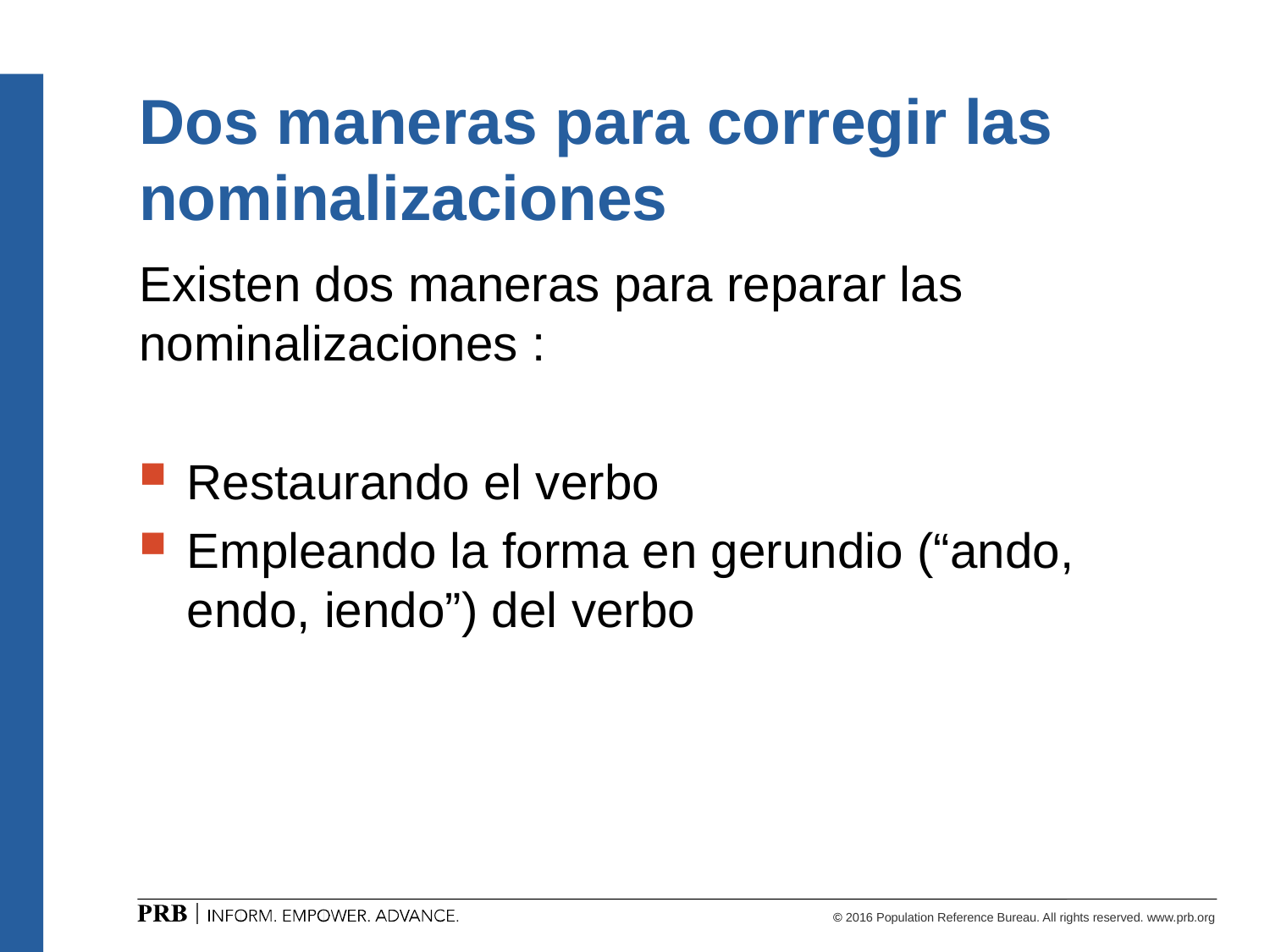

# Dos maneras para corregir las nominalizaciones
Existen dos maneras para reparar las nominalizaciones :

Restaurando el verbo
Empleando la forma en gerundio (“ando, endo, iendo”) del verbo